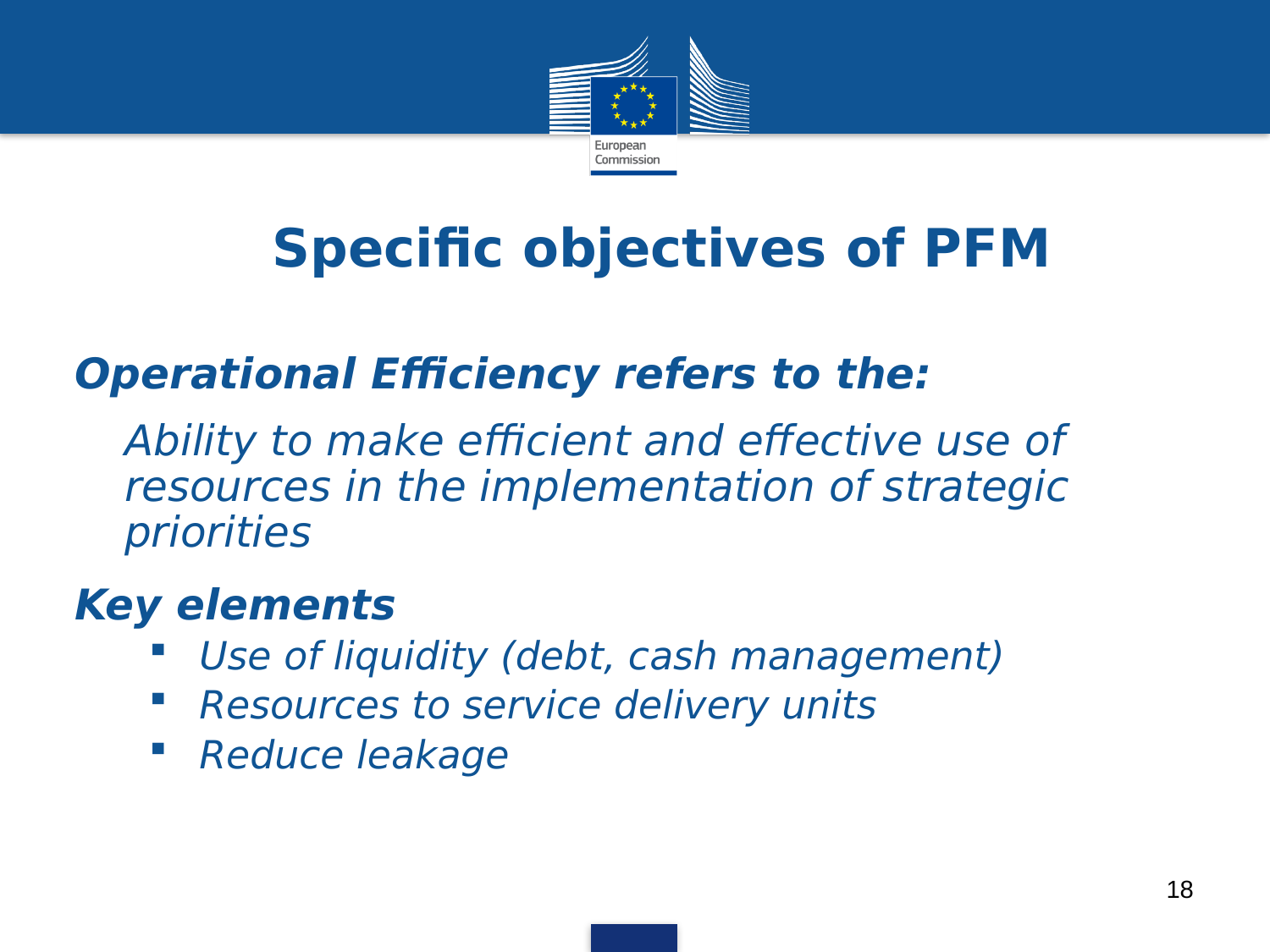

# Specific objectives of PFM
Operational Efficiency refers to the:
Ability to make efficient and effective use of resources in the implementation of strategic priorities
Key elements
Use of liquidity (debt, cash management)
Resources to service delivery units
Reduce leakage
18